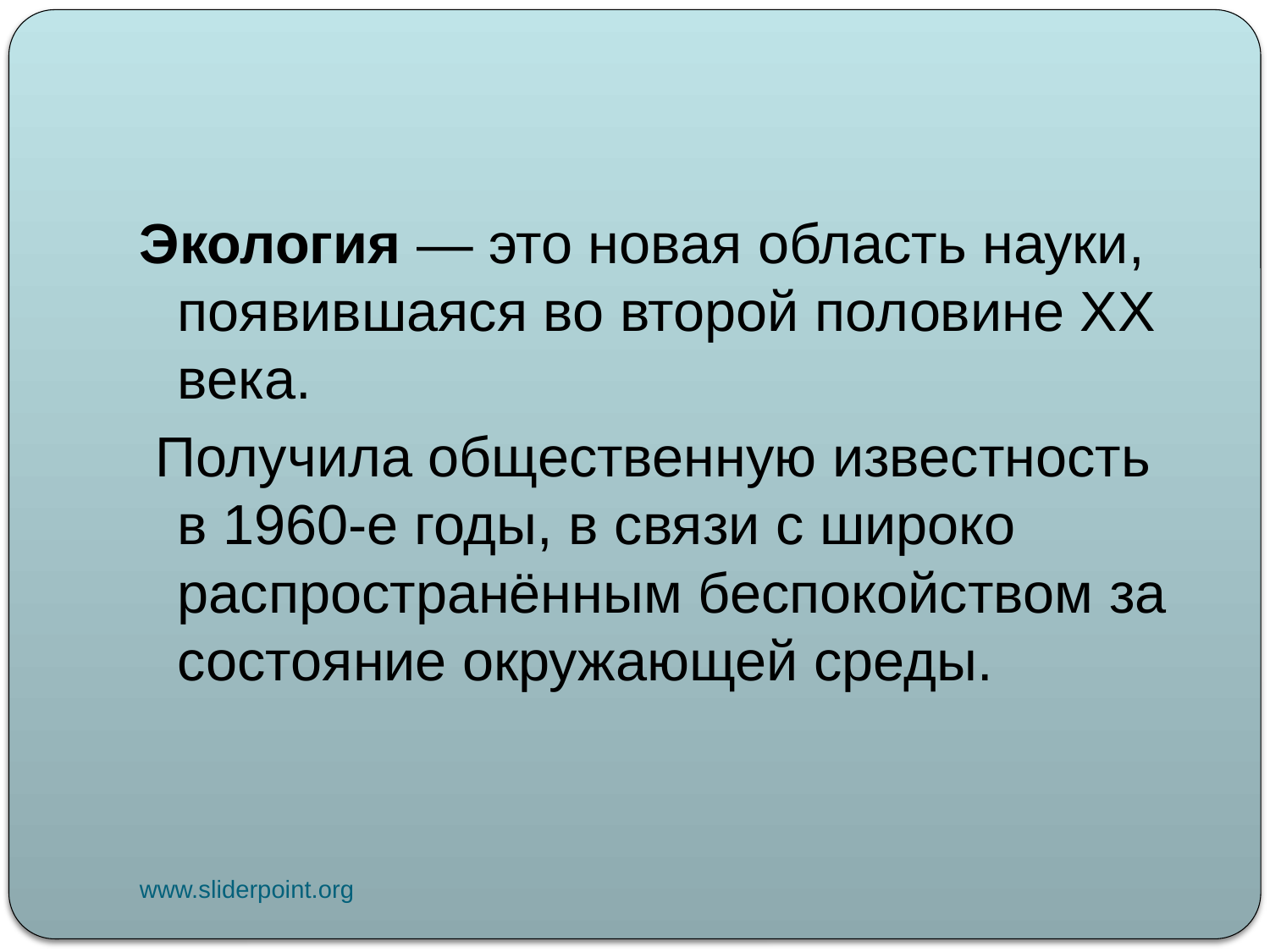

#
Экология — это новая область науки, появившаяся во второй половине XX века.
 Получила общественную известность в 1960-е годы, в связи с широко распространённым беспокойством за состояние окружающей среды.
www.sliderpoint.org